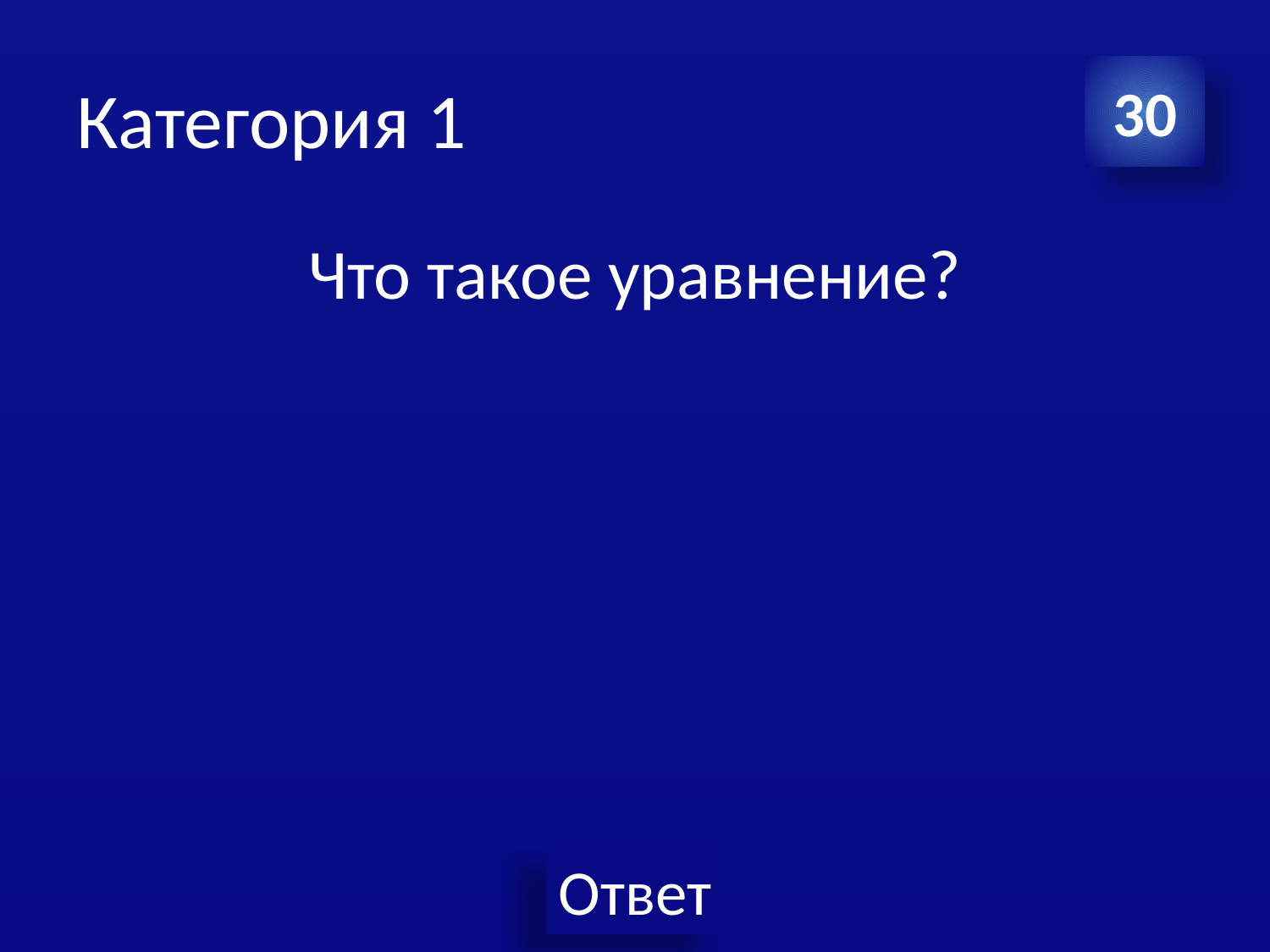

# Категория 1
30
Что такое уравнение?